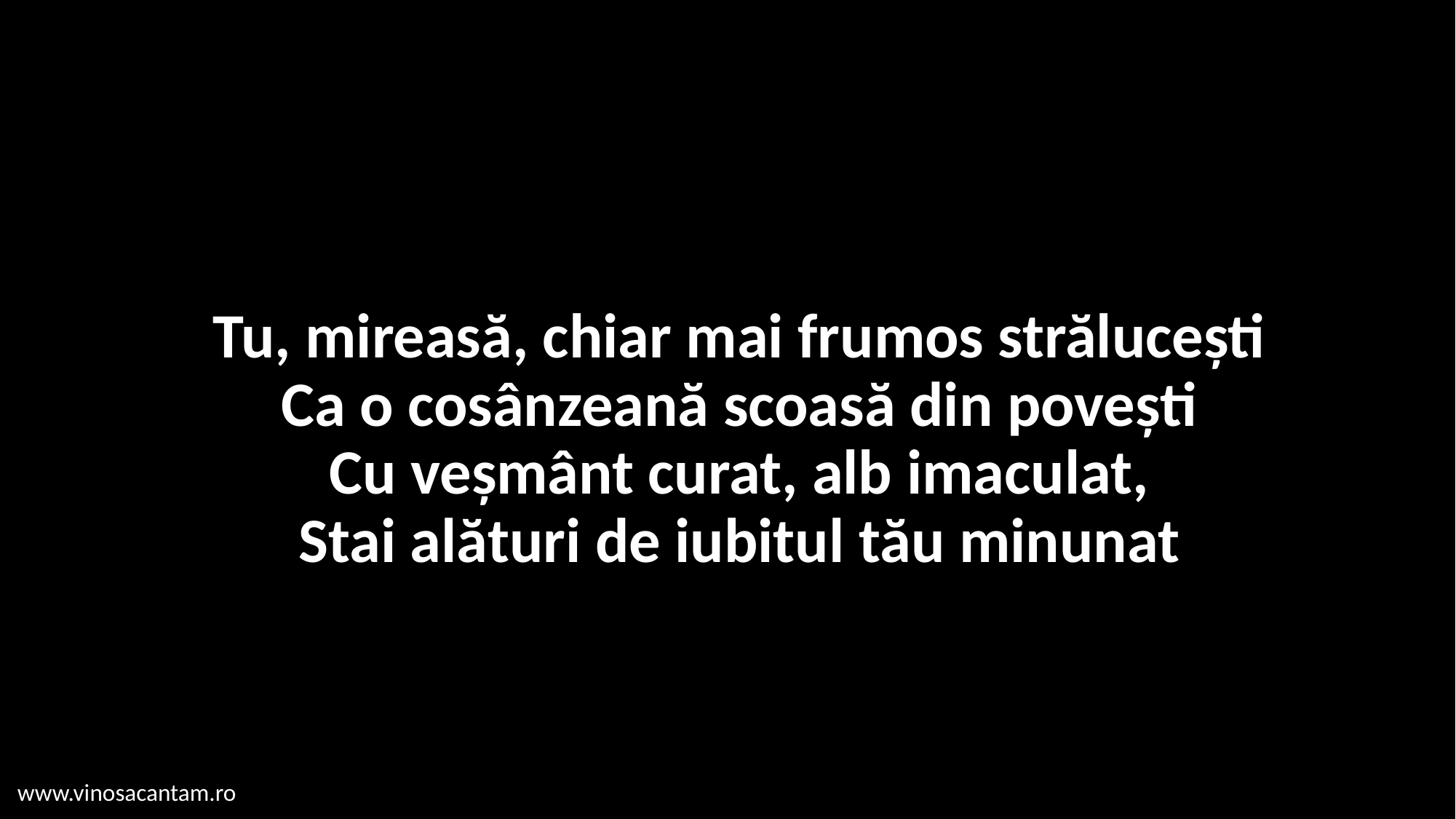

# Tu, mireasă, chiar mai frumos strălucești Ca o cosânzeană scoasă din povești Cu veșmânt curat, alb imaculat, Stai alături de iubitul tău minunat
www.vinosacantam.ro